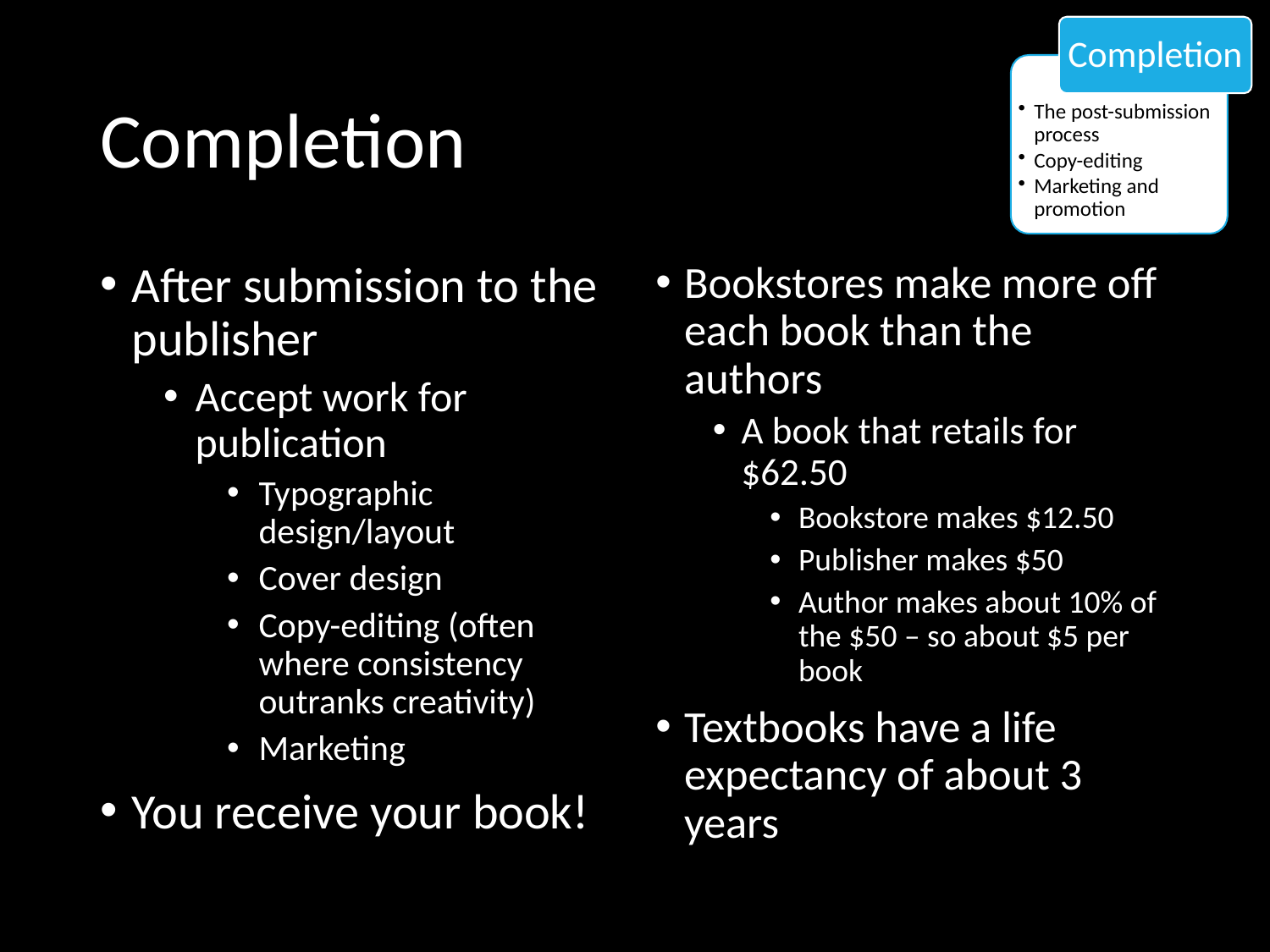

Completion
# Completion

The post-submission process
Copy-editing
Marketing and promotion
After submission to the publisher
Accept work for publication
Typographic design/layout
Cover design
Copy-editing (often where consistency outranks creativity)
Marketing
You receive your book!

Bookstores make more off each book than the authors
A book that retails for $62.50
Bookstore makes $12.50
Publisher makes $50
Author makes about 10% of the $50 – so about $5 per book
Textbooks have a life expectancy of about 3 years